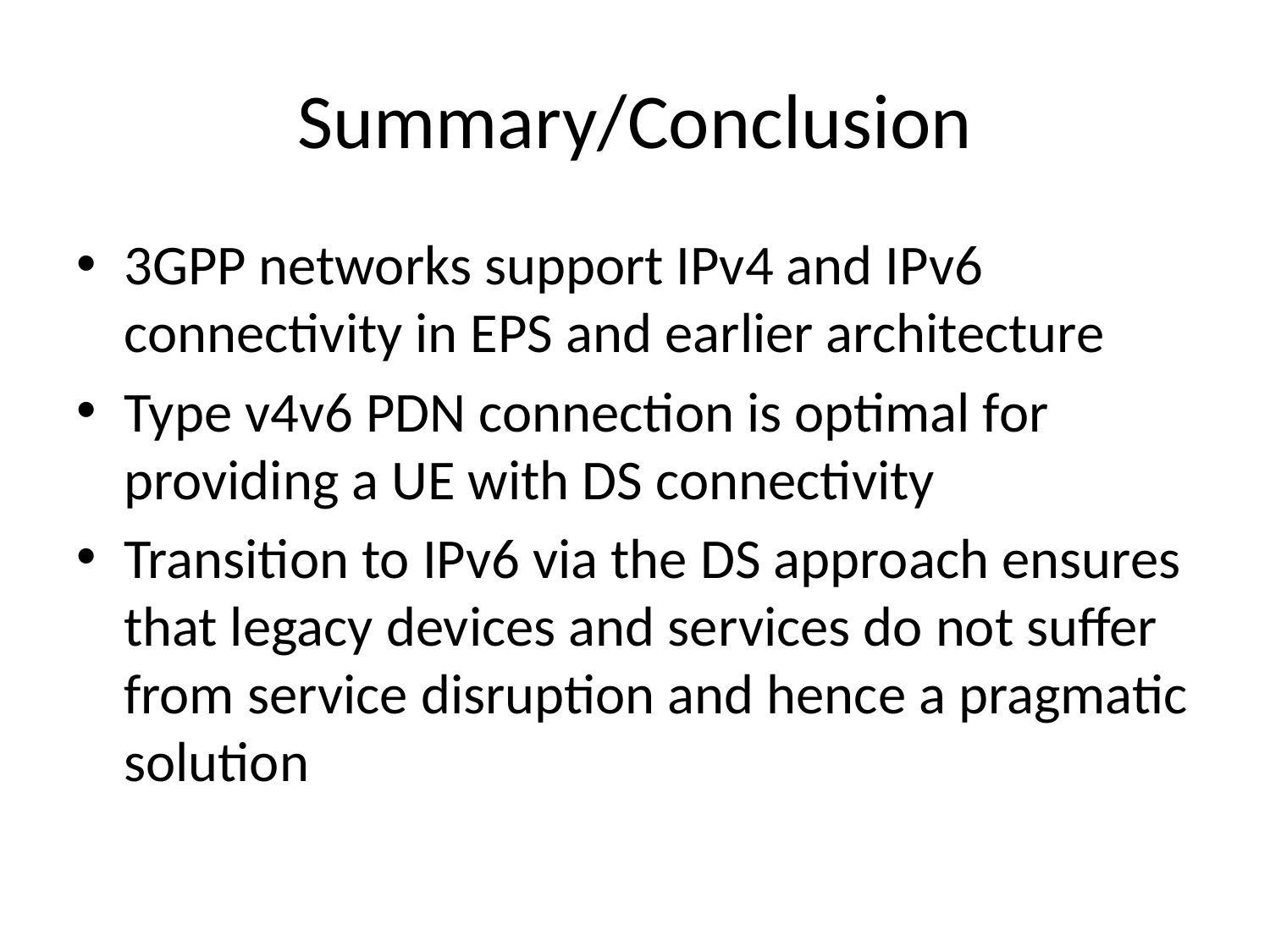

# Summary/Conclusion
3GPP networks support IPv4 and IPv6 connectivity in EPS and earlier architecture
Type v4v6 PDN connection is optimal for providing a UE with DS connectivity
Transition to IPv6 via the DS approach ensures that legacy devices and services do not suffer from service disruption and hence a pragmatic solution